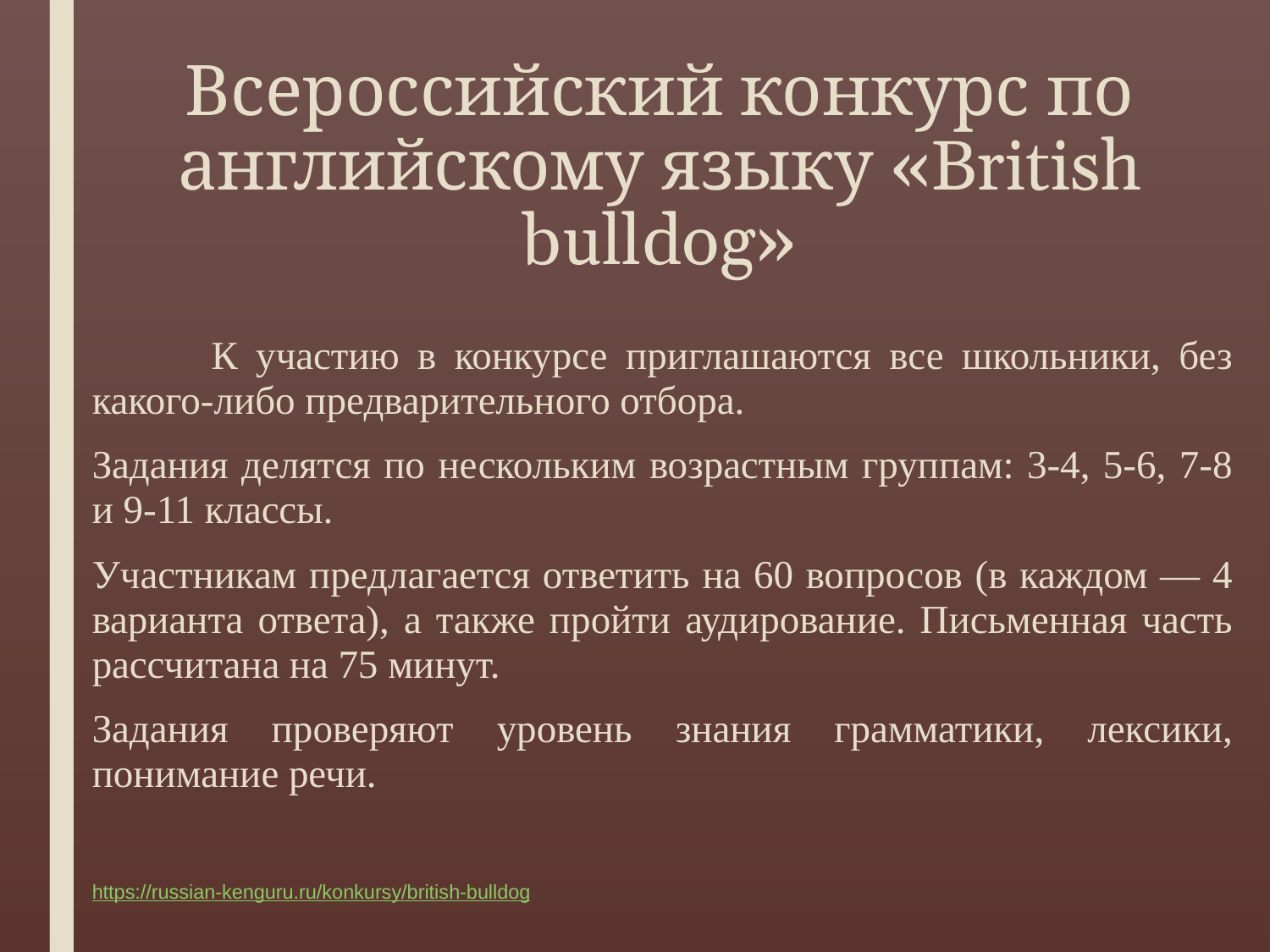

# Всероссийский конкурс по английскому языку «British bulldog»
	К участию в конкурсе приглашаются все школьники, без какого-либо предварительного отбора.
Задания делятся по нескольким возрастным группам: 3-4, 5-6, 7-8 и 9-11 классы.
Участникам предлагается ответить на 60 вопросов (в каждом — 4 варианта ответа), а также пройти аудирование. Письменная часть рассчитана на 75 минут.
Задания проверяют уровень знания грамматики, лексики, понимание речи.

https://russian-kenguru.ru/konkursy/british-bulldog